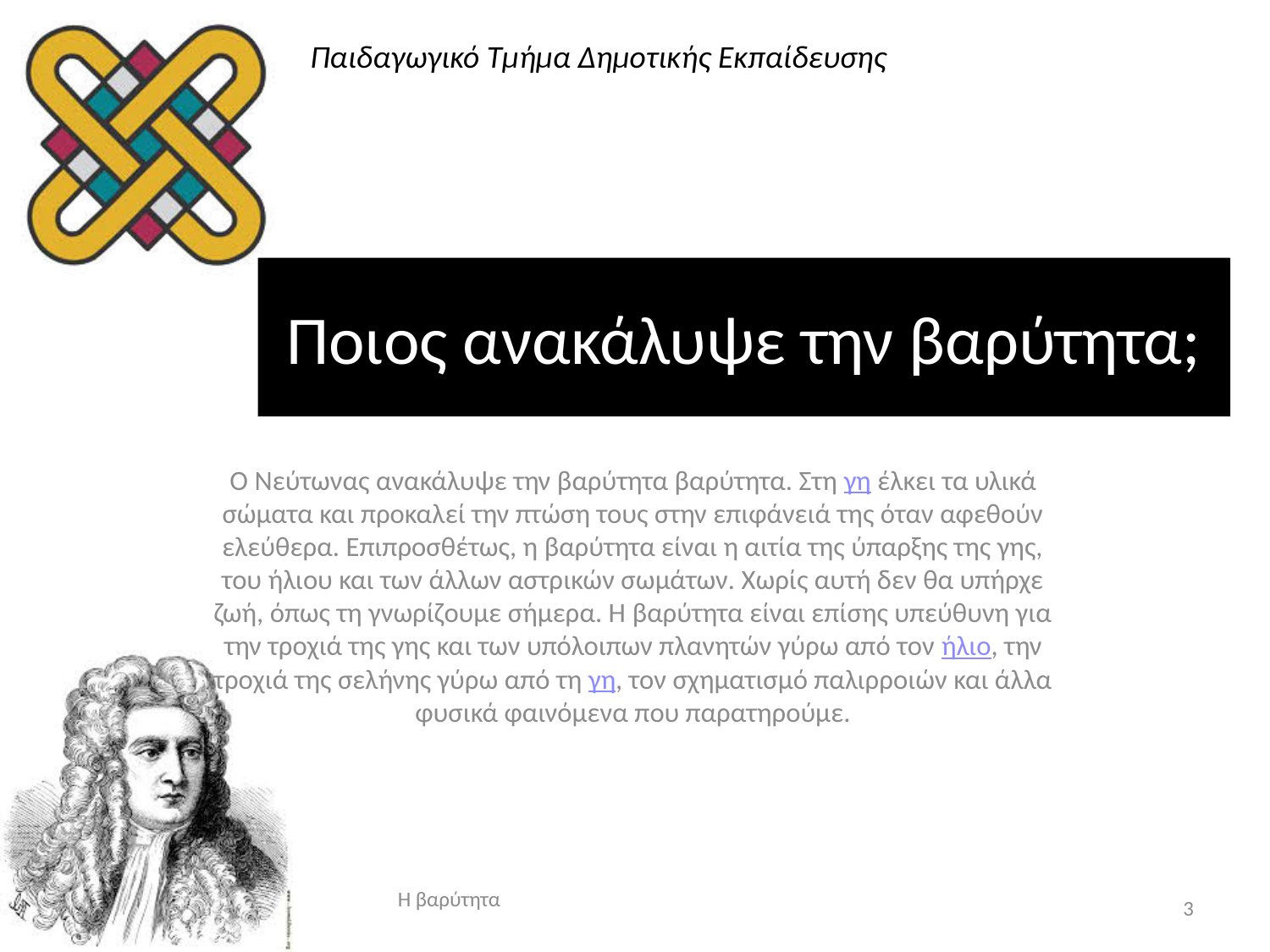

# Ποιος ανακάλυψε την βαρύτητα;
Ο Νεύτωνας ανακάλυψε την βαρύτητα βαρύτητα. Στη γη έλκει τα υλικά σώματα και προκαλεί την πτώση τους στην επιφάνειά της όταν αφεθούν ελεύθερα. Επιπροσθέτως, η βαρύτητα είναι η αιτία της ύπαρξης της γης, του ήλιου και των άλλων αστρικών σωμάτων. Χωρίς αυτή δεν θα υπήρχε ζωή, όπως τη γνωρίζουμε σήμερα. Η βαρύτητα είναι επίσης υπεύθυνη για την τροχιά της γης και των υπόλοιπων πλανητών γύρω από τον ήλιο, την τροχιά της σελήνης γύρω από τη γη, τον σχηματισμό παλιρροιών και άλλα φυσικά φαινόμενα που παρατηρούμε.
Η βαρύτητα
3